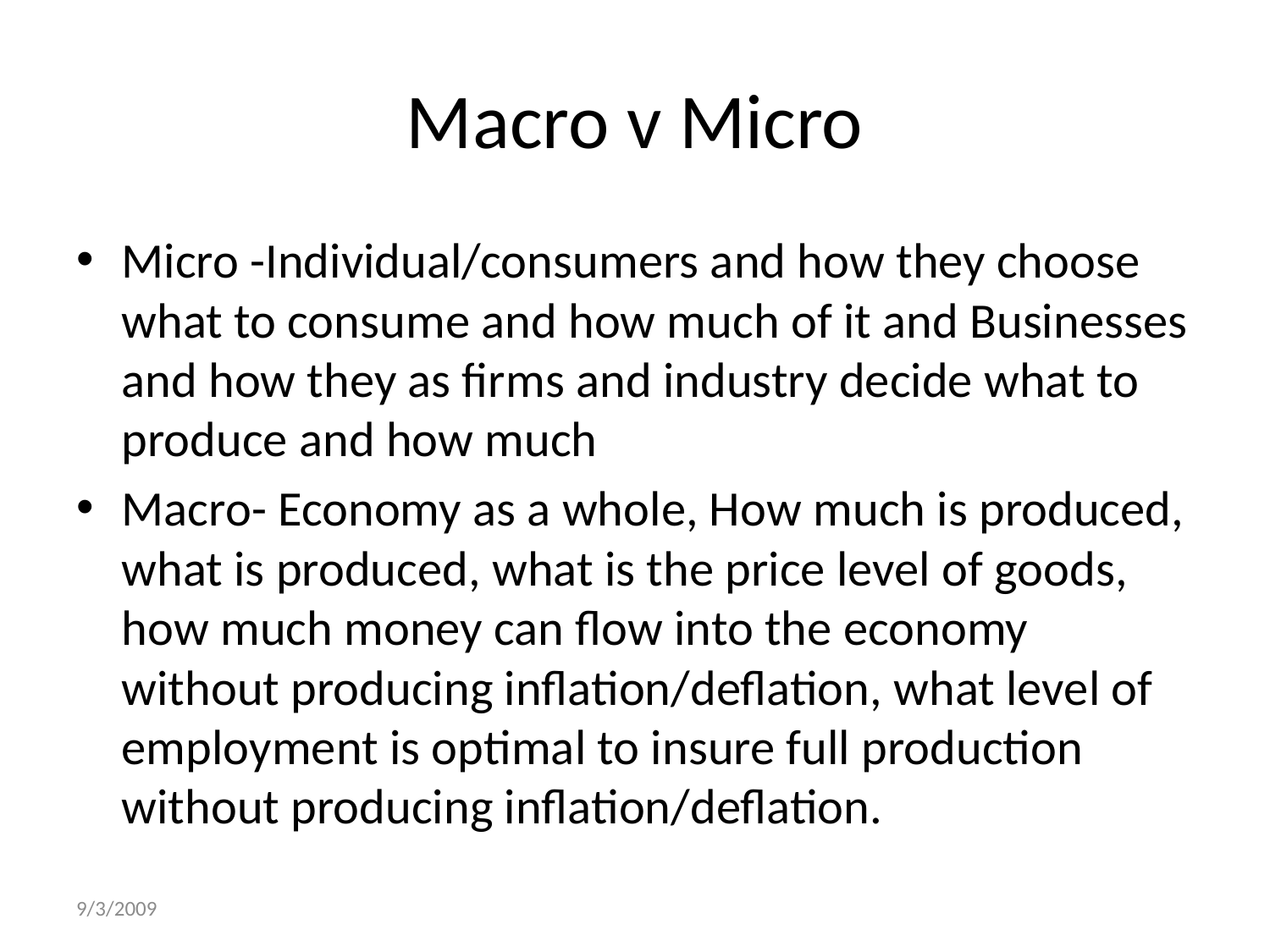

Macro v Micro
Micro -Individual/consumers and how they choose what to consume and how much of it and Businesses and how they as firms and industry decide what to produce and how much
Macro- Economy as a whole, How much is produced, what is produced, what is the price level of goods, how much money can flow into the economy without producing inflation/deflation, what level of employment is optimal to insure full production without producing inflation/deflation.

9/3/2009